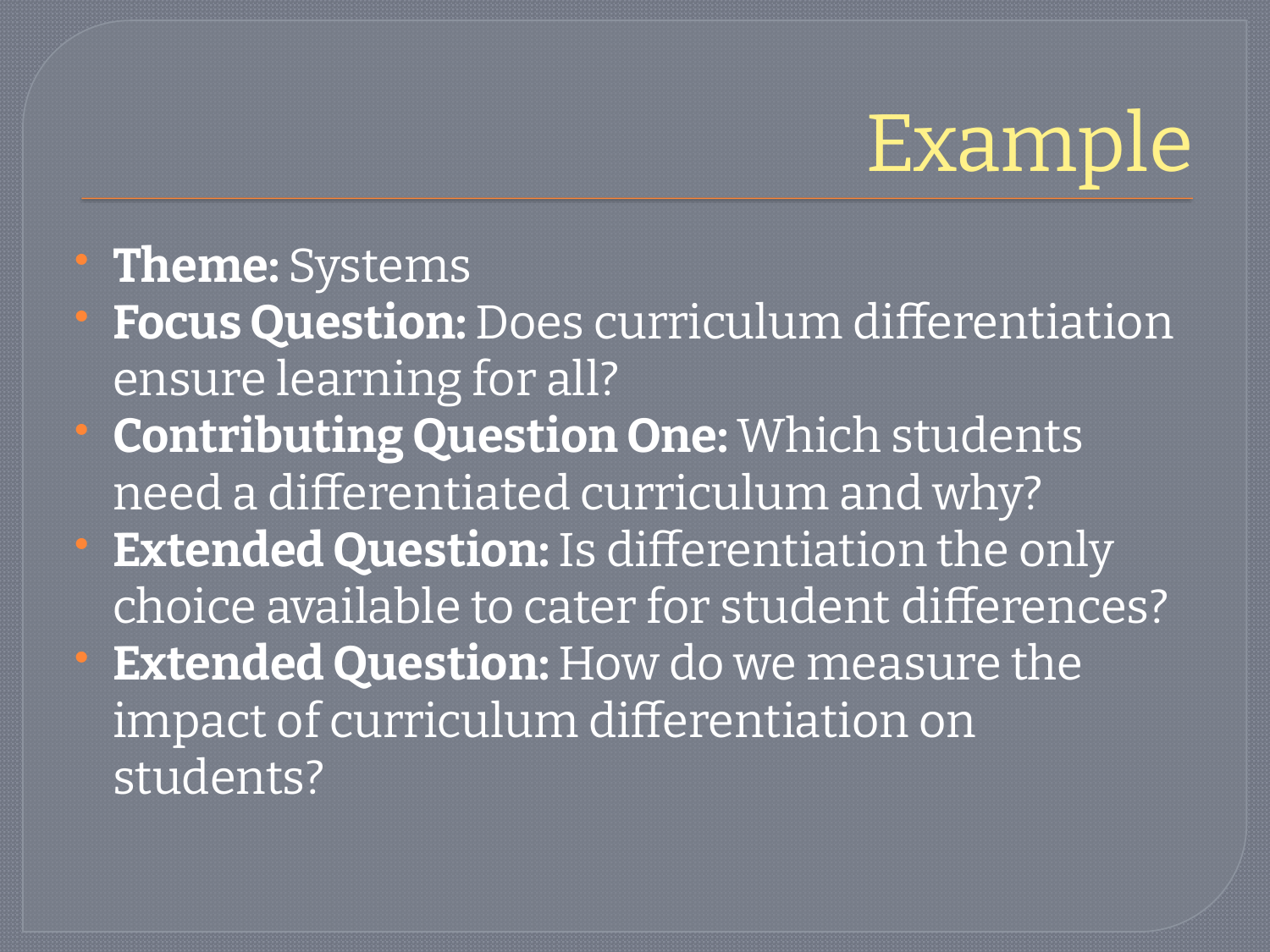

# Example
Theme: Systems
Focus Question: Does curriculum differentiation ensure learning for all?
Contributing Question One: Which students need a differentiated curriculum and why?
Extended Question: Is differentiation the only choice available to cater for student differences?
Extended Question: How do we measure the impact of curriculum differentiation on students?